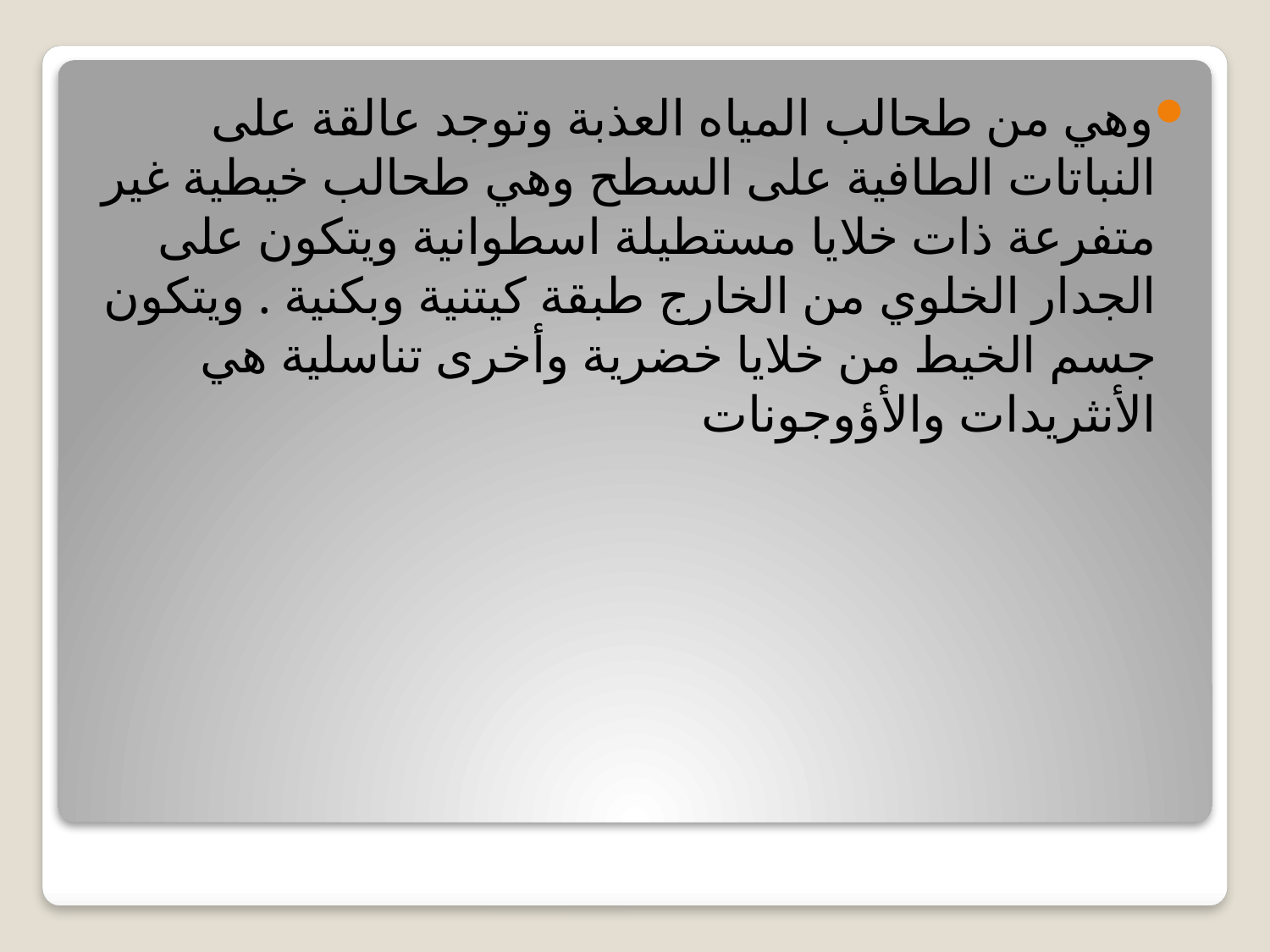

وهي من طحالب المياه العذبة وتوجد عالقة على النباتات الطافية على السطح وهي طحالب خيطية غير متفرعة ذات خلايا مستطيلة اسطوانية ويتكون على الجدار الخلوي من الخارج طبقة كيتنية وبكنية . ويتكون جسم الخيط من خلايا خضرية وأخرى تناسلية هي الأنثريدات والأؤوجونات